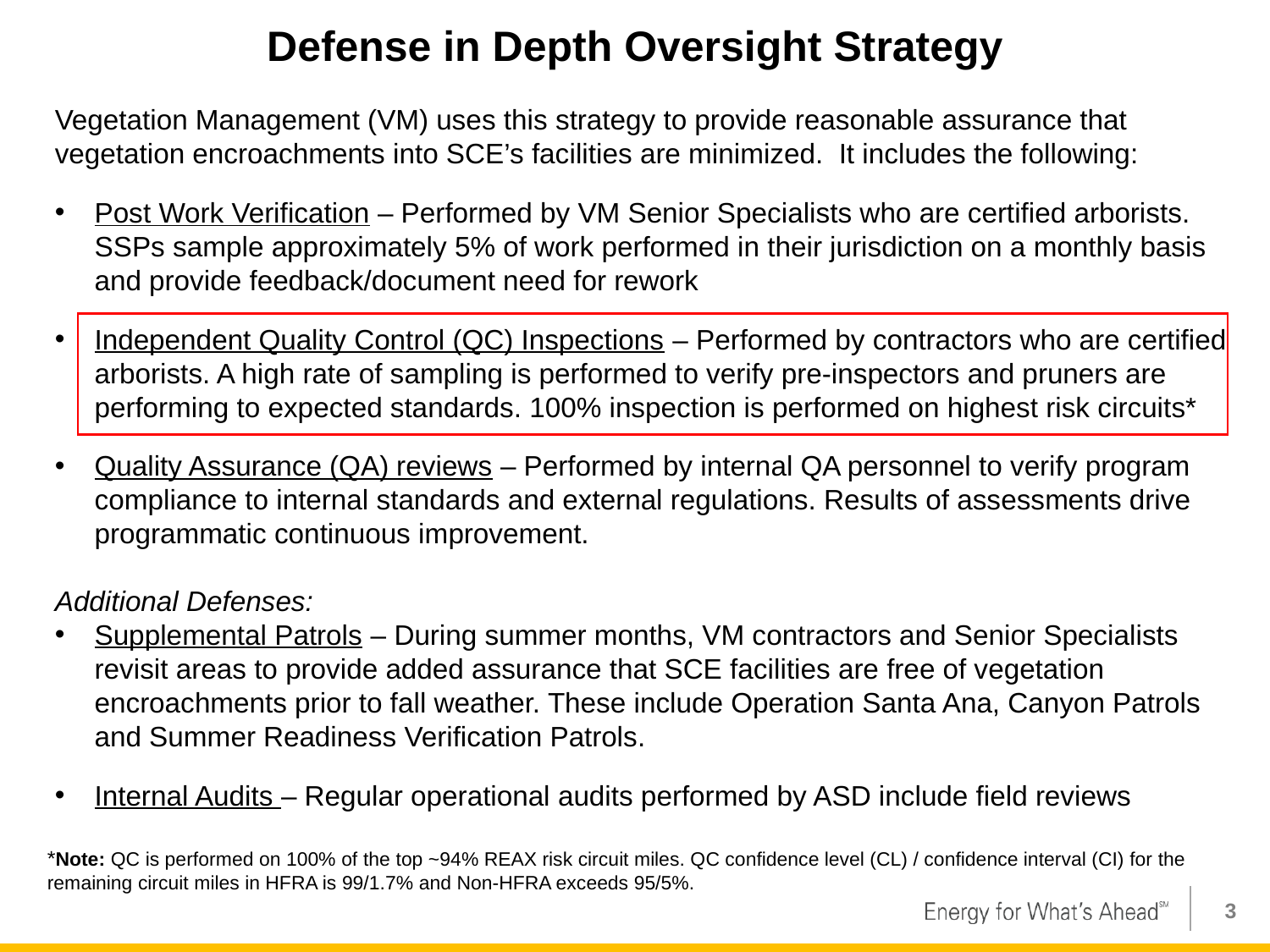

overall_0_132083107041691217 columns_2_132048702459405524 7_1_132048702466692635 10_1_132048702466852189 21_1_132048721872633283 23_1_132049640018006217 26_1_132049645698177263 29_1_132083107019594412 33_1_132083107019594412 13_1_132083204190616292
# Defense in Depth Oversight Strategy
Vegetation Management (VM) uses this strategy to provide reasonable assurance that vegetation encroachments into SCE’s facilities are minimized.  It includes the following:

Post Work Verification – Performed by VM Senior Specialists who are certified arborists. SSPs sample approximately 5% of work performed in their jurisdiction on a monthly basis and provide feedback/document need for rework

Independent Quality Control (QC) Inspections – Performed by contractors who are certified arborists. A high rate of sampling is performed to verify pre-inspectors and pruners are performing to expected standards. 100% inspection is performed on highest risk circuits*

Quality Assurance (QA) reviews – Performed by internal QA personnel to verify program compliance to internal standards and external regulations. Results of assessments drive programmatic continuous improvement.

Additional Defenses:
Supplemental Patrols – During summer months, VM contractors and Senior Specialists revisit areas to provide added assurance that SCE facilities are free of vegetation encroachments prior to fall weather. These include Operation Santa Ana, Canyon Patrols and Summer Readiness Verification Patrols.

Internal Audits – Regular operational audits performed by ASD include field reviews

*Note: QC is performed on 100% of the top ~94% REAX risk circuit miles. QC confidence level (CL) / confidence interval (CI) for the remaining circuit miles in HFRA is 99/1.7% and Non-HFRA exceeds 95/5%.